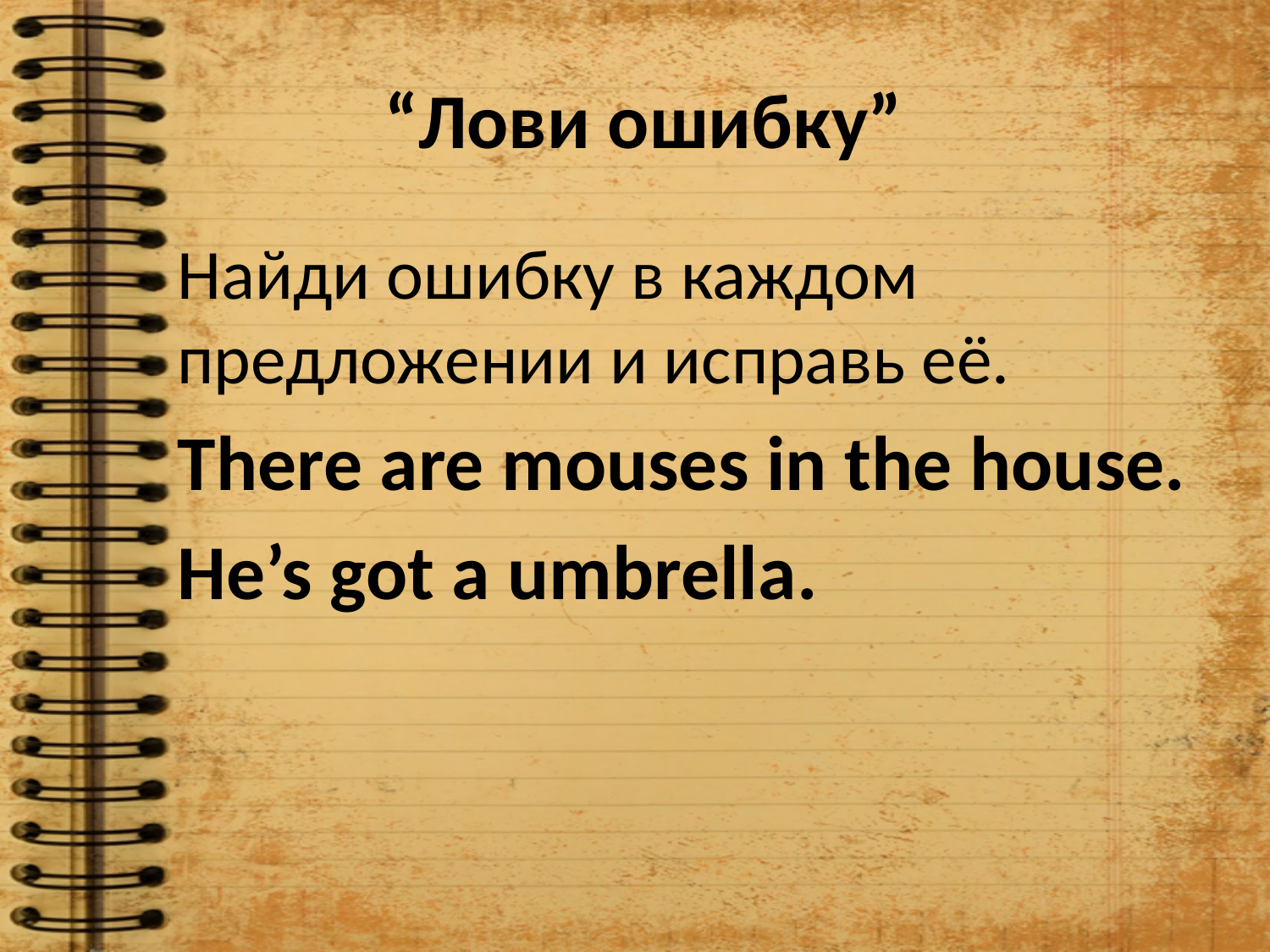

# “Лови ошибку”
Найди ошибку в каждом предложении и исправь её.
There are mouses in the house.
He’s got a umbrella.